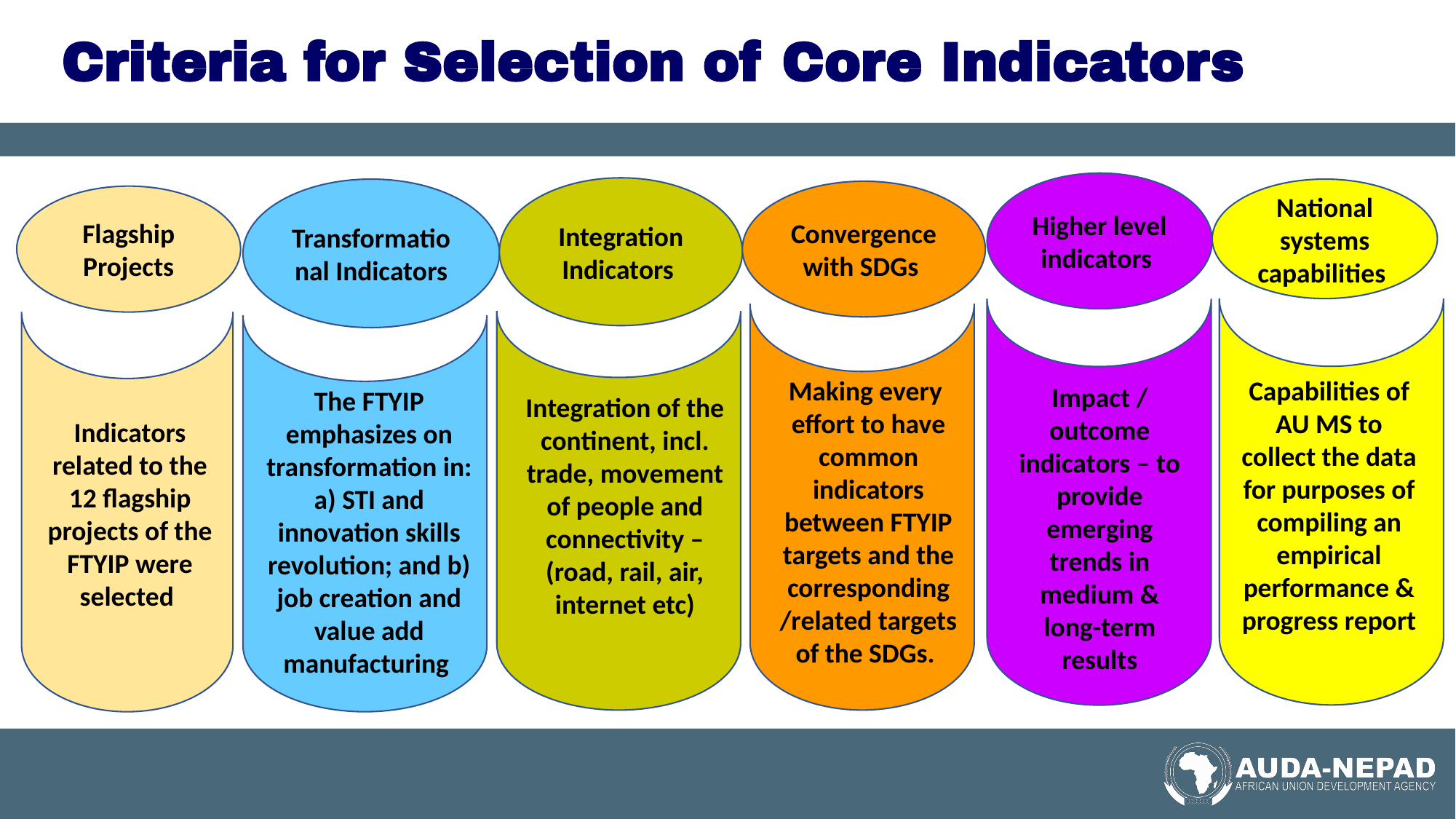

# Criteria for Selection of Core Indicators
Higher level indicators
Integration Indicators
Transformational Indicators
National systems capabilities
Convergence with SDGs
Flagship Projects
Making every  effort to have common indicators between FTYIP targets and the corresponding /related targets of the SDGs.
Capabilities of AU MS to collect the data for purposes of compiling an empirical performance & progress report
Impact / outcome indicators – to provide emerging trends in medium & long-term results
The FTYIP emphasizes on transformation in: a) STI and innovation skills revolution; and b) job creation and value add manufacturing
Integration of the continent, incl. trade, movement of people and connectivity – (road, rail, air, internet etc)

Indicators related to the 12 flagship projects of the FTYIP were selected